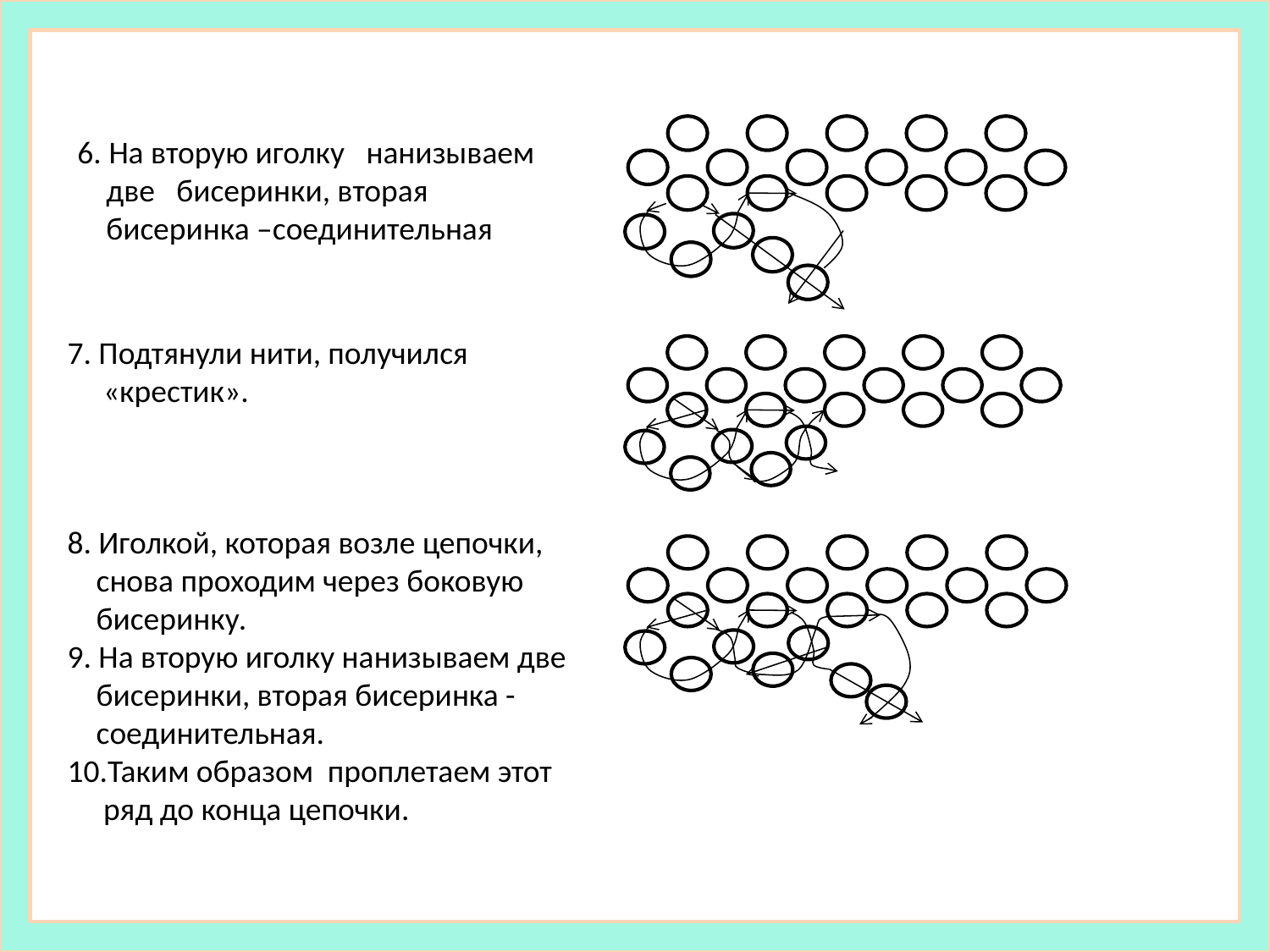

6. На вторую иголку   нанизываем
    две   бисеринки, вторая
    бисеринка –соединительная

7. Подтянули нити, получился
     «крестик».

8. Иголкой, которая возле цепочки,
    снова проходим через боковую
    бисеринку.
9. На вторую иголку нанизываем две
    бисеринки, вторая бисеринка -
    соединительная.
10.Таким образом  проплетаем этот
     ряд до конца цепочки.